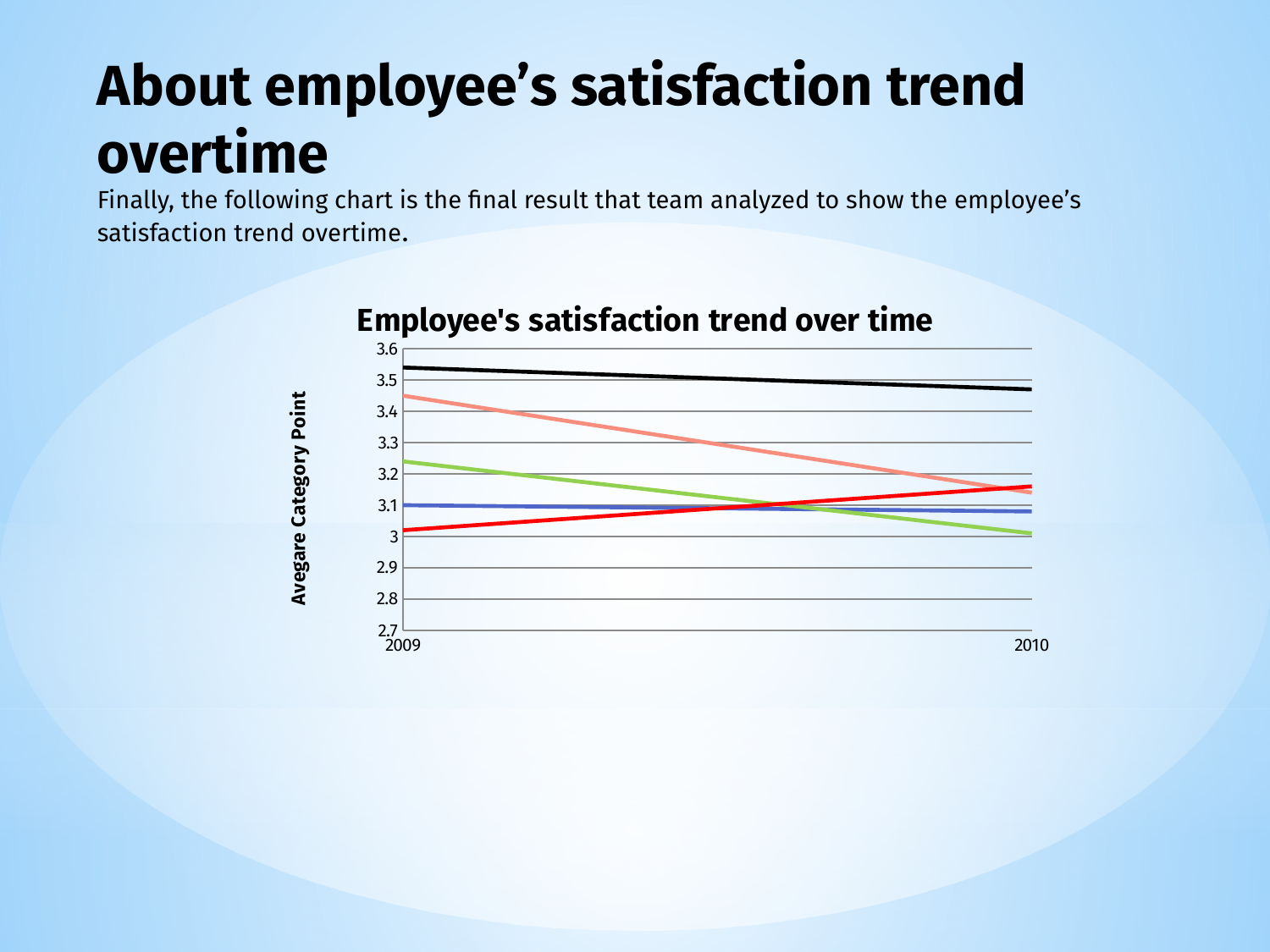

# About employee’s satisfaction trend overtime Finally, the following chart is the final result that team analyzed to show the employee’s satisfaction trend overtime.

### Chart: Employee's satisfaction trend over time

| Category | Benefit | Support | Environment | Turnover | Recognition |
|---|---|---|---|---|---|
| 2009 | 3.1 | 3.45 | 3.24 | 3.02 | 3.54 |
| 2010 | 3.08 | 3.14 | 3.01 | 3.16 | 3.47 |